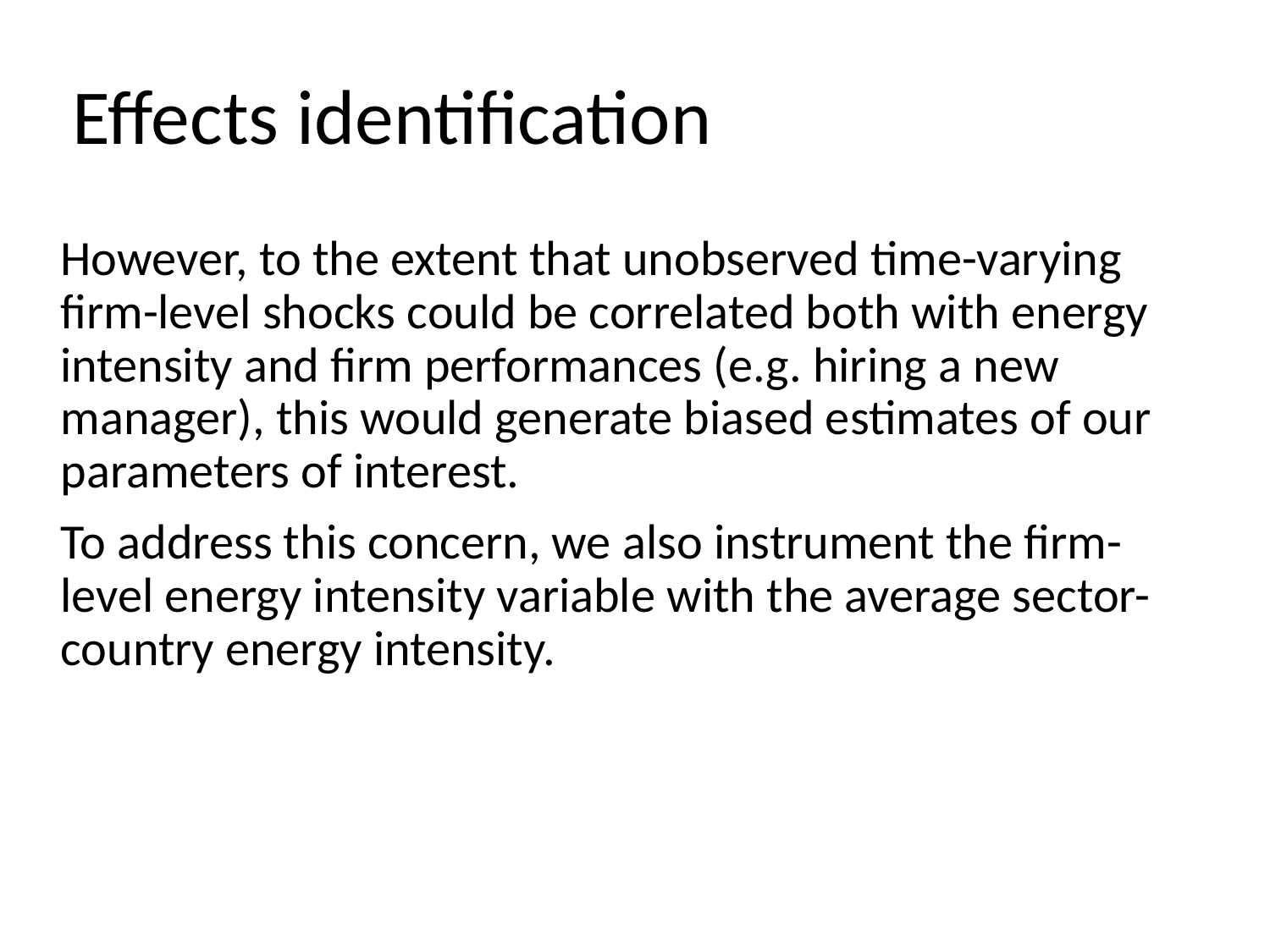

# Effects identification
However, to the extent that unobserved time-varying firm-level shocks could be correlated both with energy intensity and firm performances (e.g. hiring a new manager), this would generate biased estimates of our parameters of interest.
To address this concern, we also instrument the firm-level energy intensity variable with the average sector-country energy intensity.